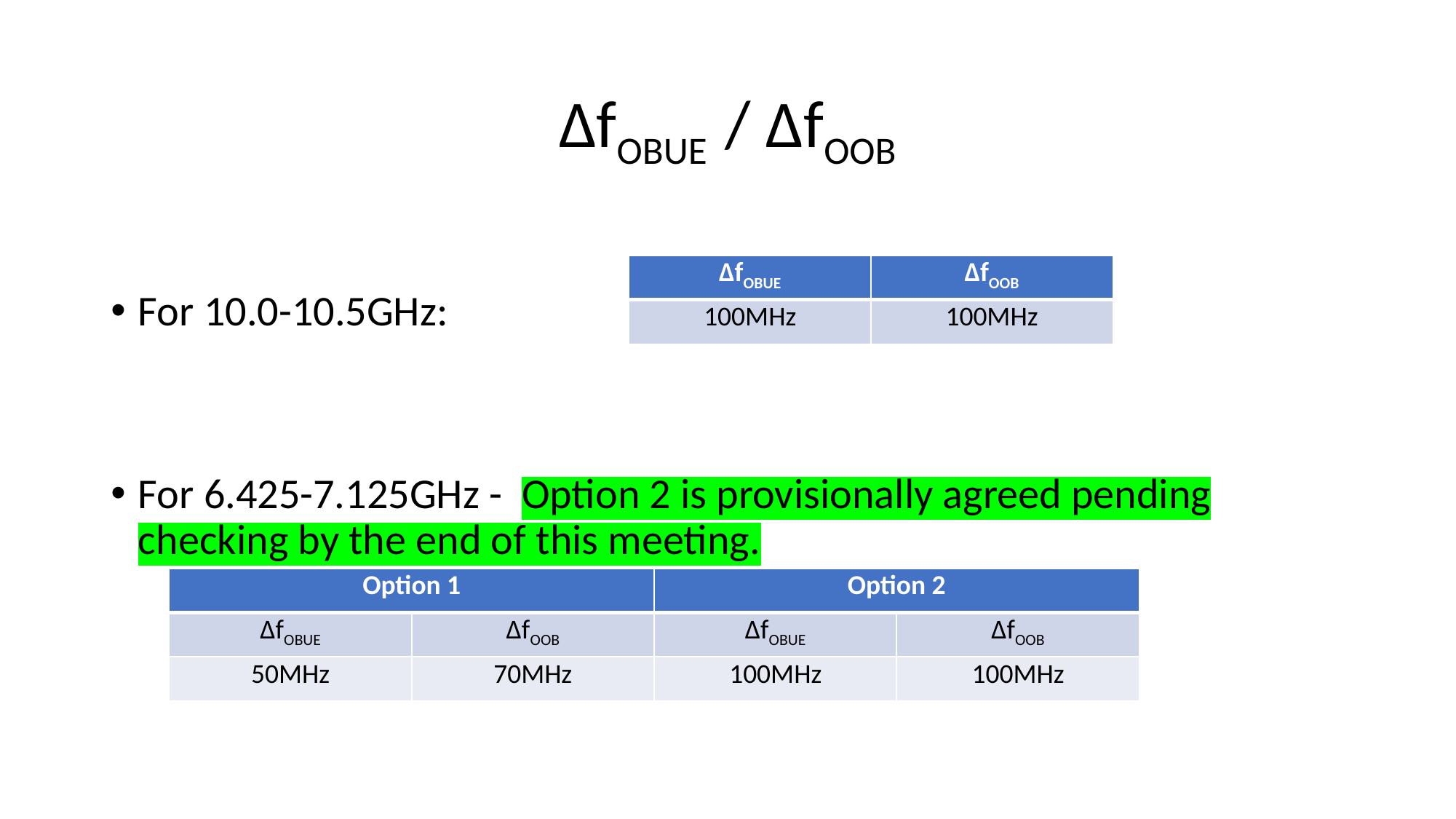

# ΔfOBUE  / ΔfOOB

For 10.0-10.5GHz:

For 6.425-7.125GHz -  Option 2 is provisionally agreed pending checking by the end of this meeting.

| ΔfOBUE | ΔfOOB |
| --- | --- |
| 100MHz | 100MHz |
| Option 1 |  | Option 2 |  |
| --- | --- | --- | --- |
| ΔfOBUE | ΔfOOB | ΔfOBUE | ΔfOOB |
| 50MHz | 70MHz | 100MHz | 100MHz |